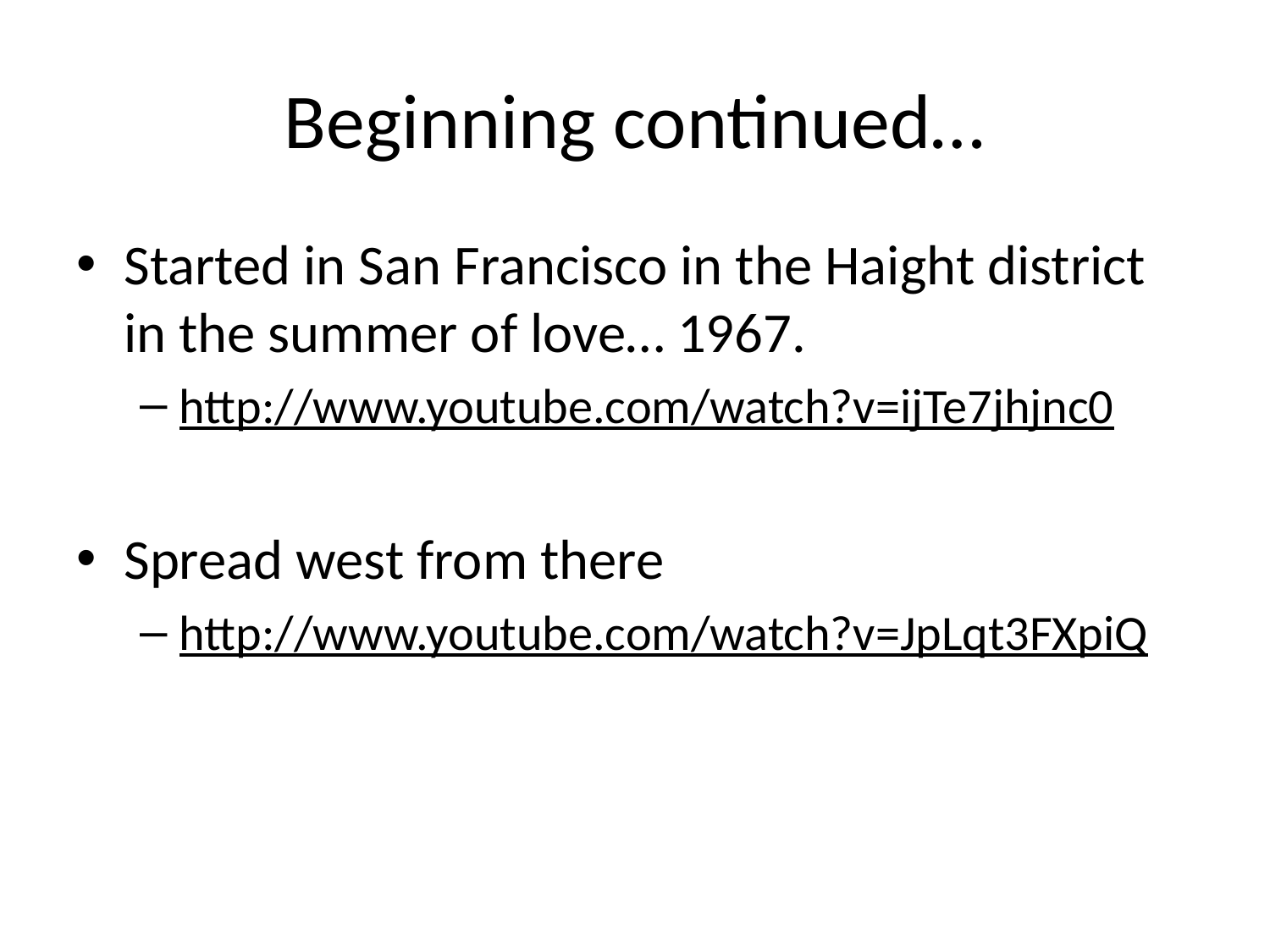

# Beginning continued…
Started in San Francisco in the Haight district in the summer of love… 1967.
http://www.youtube.com/watch?v=ijTe7jhjnc0

Spread west from there
http://www.youtube.com/watch?v=JpLqt3FXpiQ